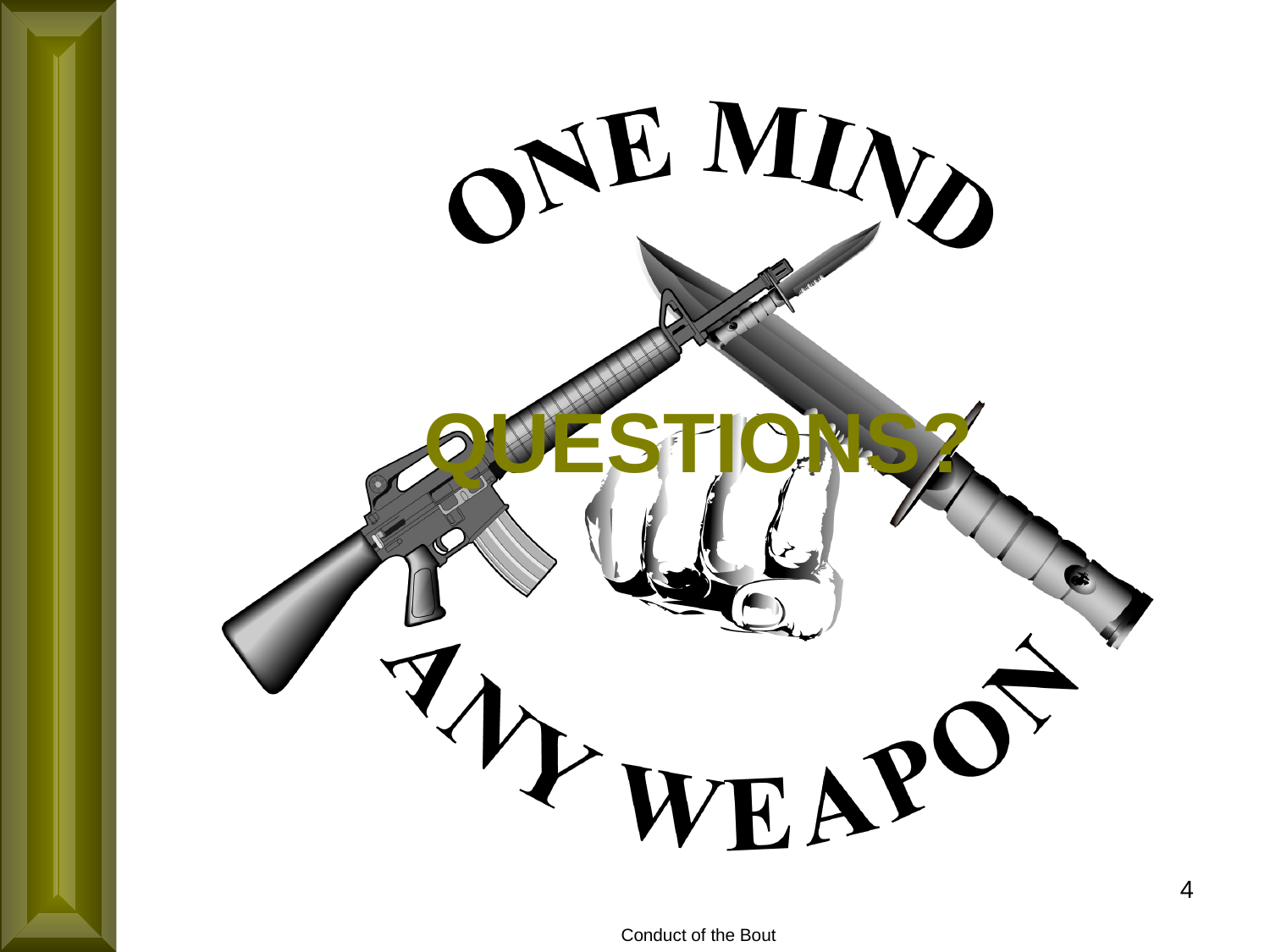

# QUESTIONS?
4
Conduct of the Bout